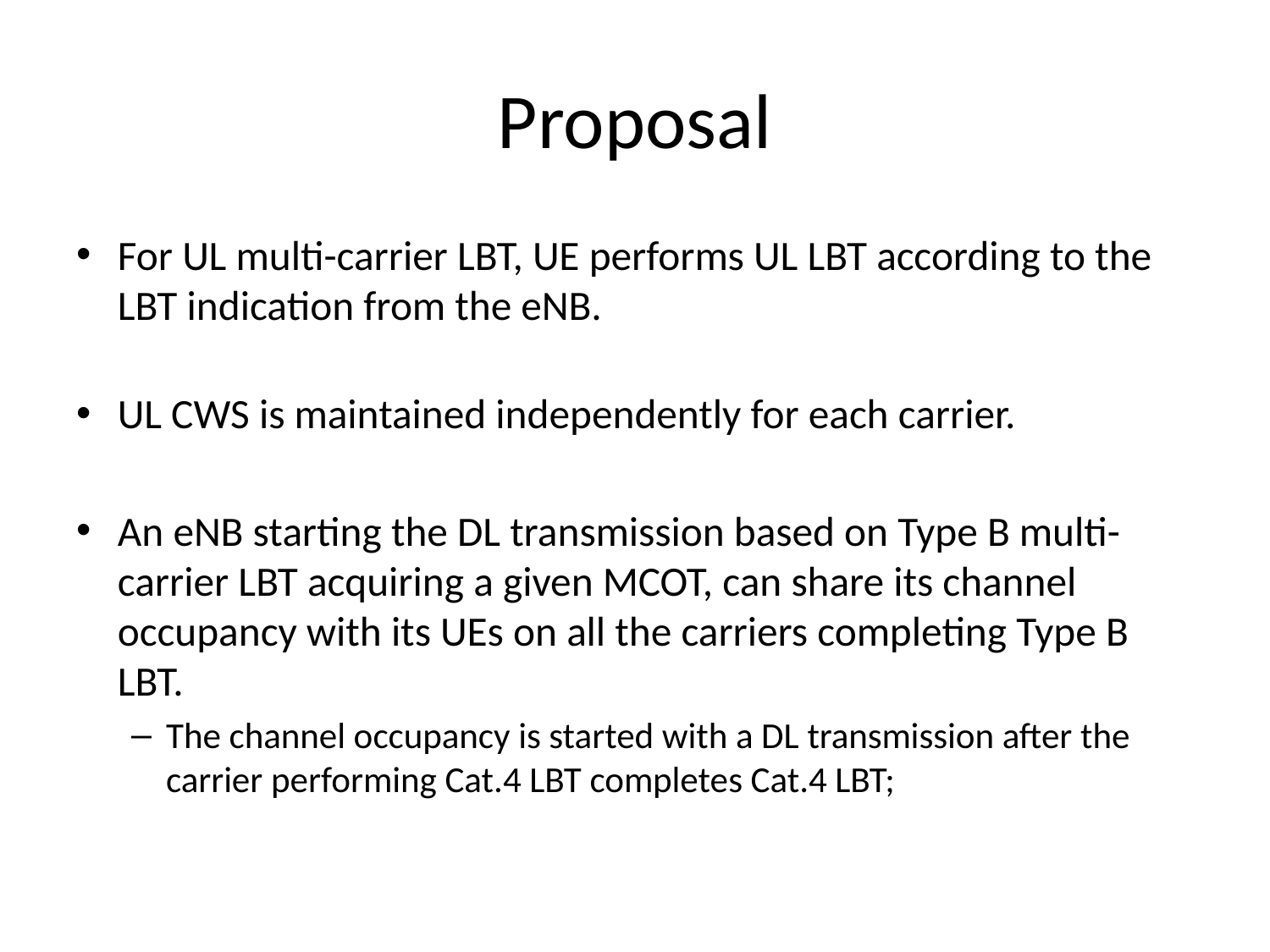

# Proposal
For UL multi-carrier LBT, UE performs UL LBT according to the LBT indication from the eNB.
UL CWS is maintained independently for each carrier.

An eNB starting the DL transmission based on Type B multi-carrier LBT acquiring a given MCOT, can share its channel occupancy with its UEs on all the carriers completing Type B LBT.
The channel occupancy is started with a DL transmission after the carrier performing Cat.4 LBT completes Cat.4 LBT;